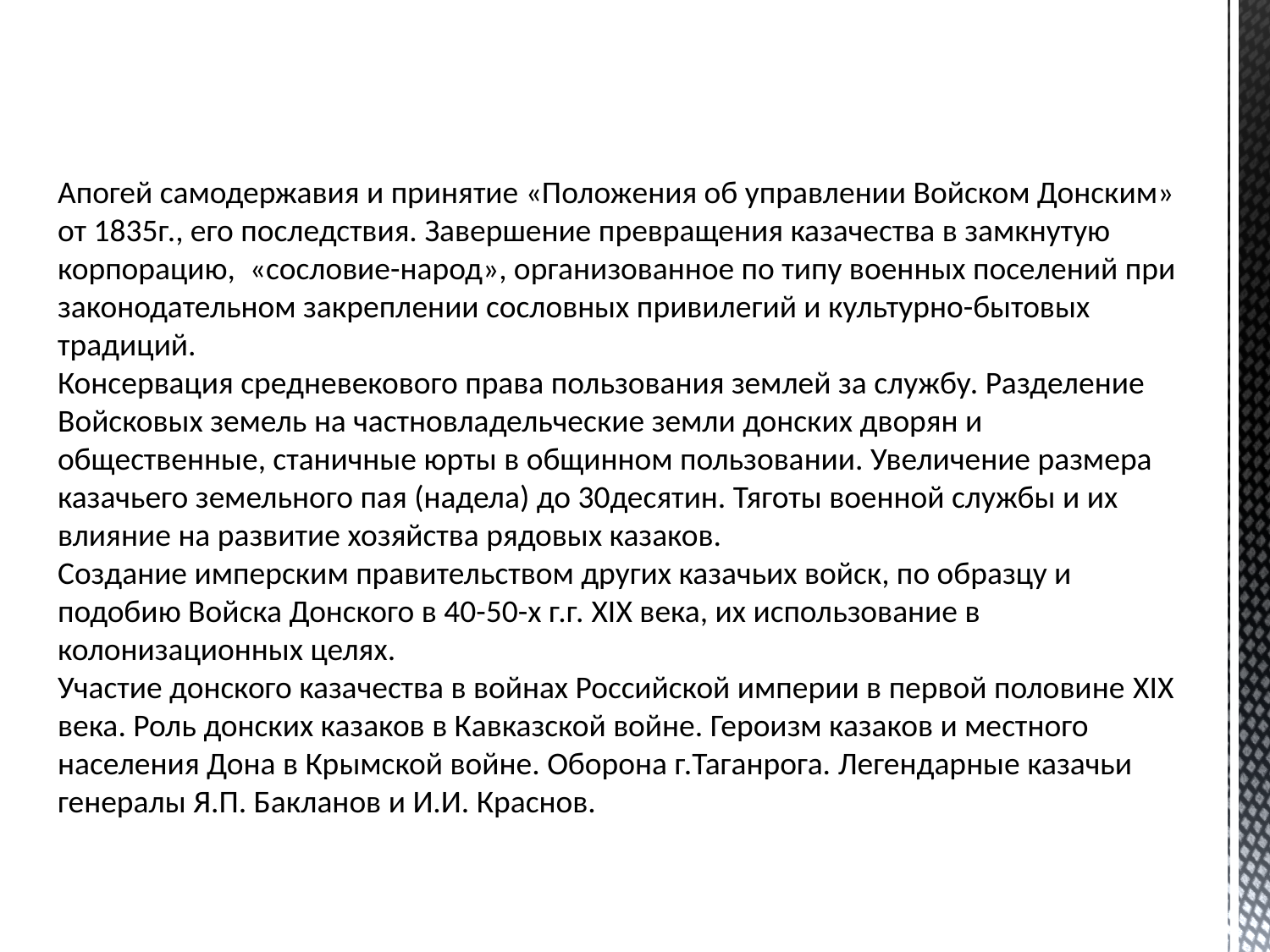

Апогей самодержавия и принятие «Положения об управлении Войском Донским» от 1835г., его последствия. Завершение превращения казачества в замкнутую корпорацию,  «сословие-народ», организованное по типу военных поселений при законодательном закреплении сословных привилегий и культурно-бытовых традиций.
Консервация средневекового права пользования землей за службу. Разделение Войсковых земель на частновладельческие земли донских дворян и общественные, станичные юрты в общинном пользовании. Увеличение размера казачьего земельного пая (надела) до 30десятин. Тяготы военной службы и их влияние на развитие хозяйства рядовых казаков.
Создание имперским правительством других казачьих войск, по образцу и подобию Войска Донского в 40-50-х г.г. XIX века, их использование в колонизационных целях.
Участие донского казачества в войнах Российской империи в первой половине XIX века. Роль донских казаков в Кавказской войне. Героизм казаков и местного населения Дона в Крымской войне. Оборона г.Таганрога. Легендарные казачьи генералы Я.П. Бакланов и И.И. Краснов.